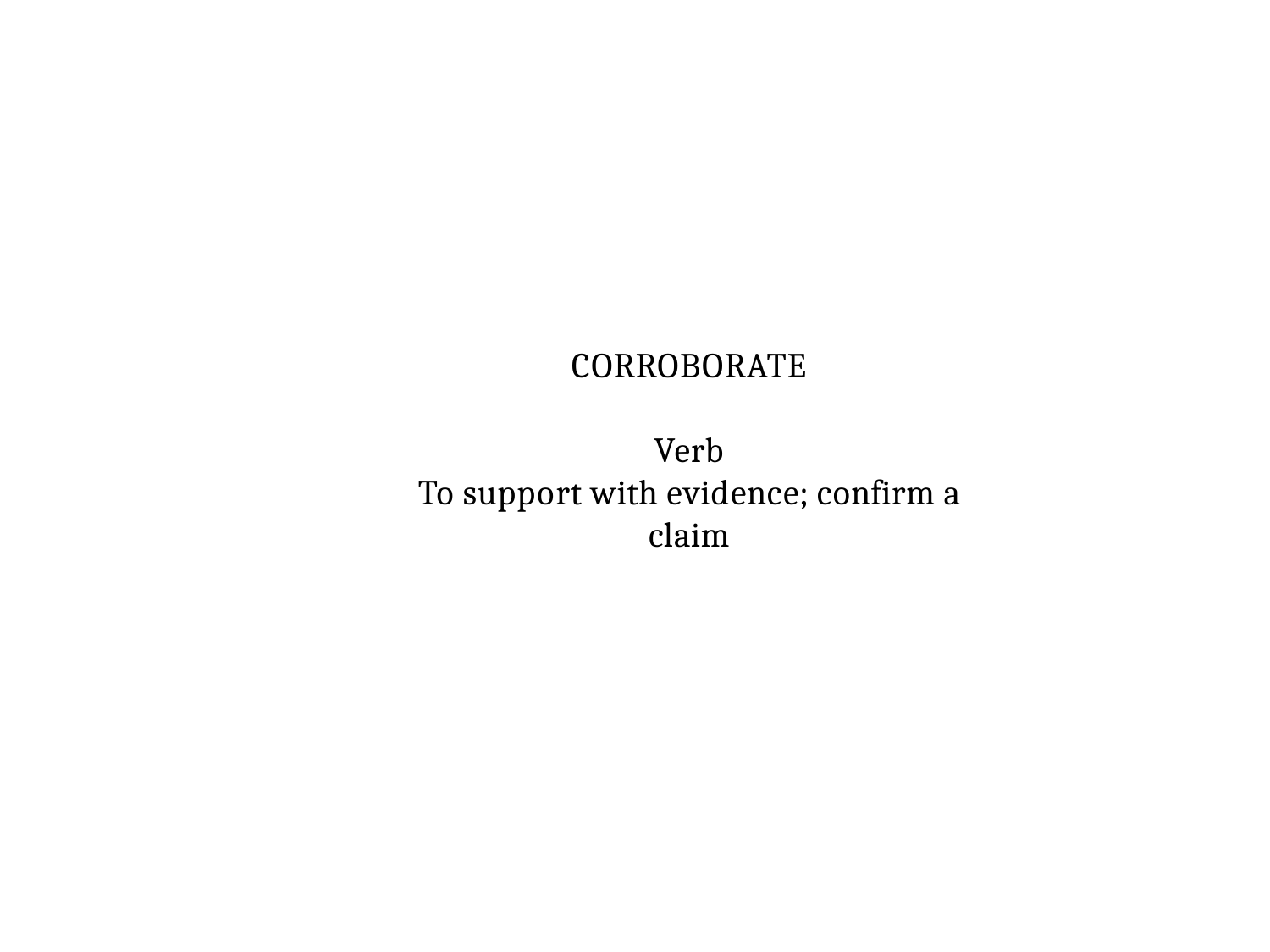

CORROBORATE

Verb
To support with evidence; confirm a claim